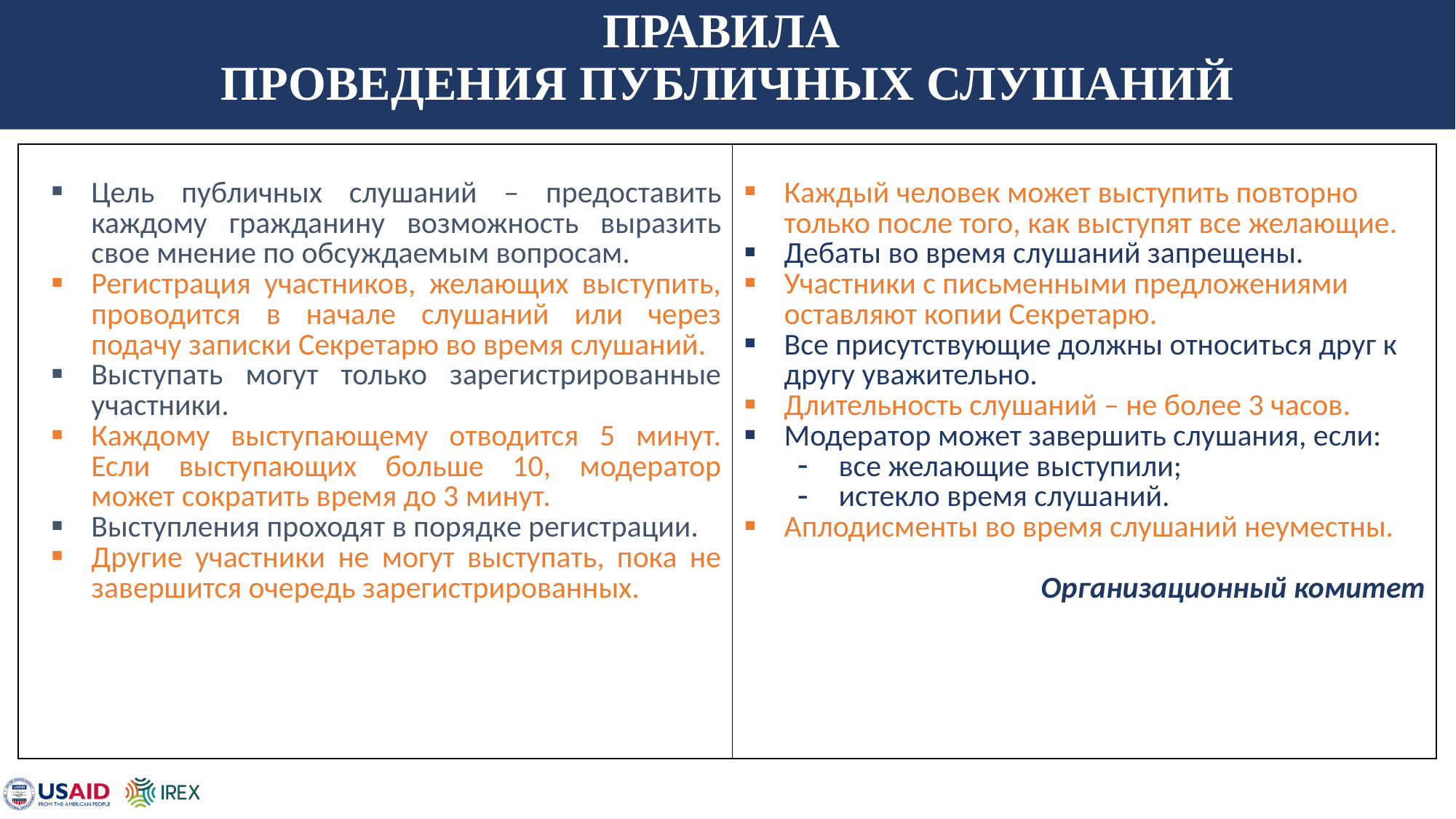

# ПРАВИЛА ПРОВЕДЕНИЯ ПУБЛИЧНЫХ СЛУШАНИЙ
| Цель публичных слушаний – предоставить каждому гражданину возможность выразить свое мнение по обсуждаемым вопросам. Регистрация участников, желающих выступить, проводится в начале слушаний или через подачу записки Секретарю во время слушаний. Выступать могут только зарегистрированные участники. Каждому выступающему отводится 5 минут. Если выступающих больше 10, модератор может сократить время до 3 минут. Выступления проходят в порядке регистрации. Другие участники не могут выступать, пока не завершится очередь зарегистрированных. | Каждый человек может выступить повторно только после того, как выступят все желающие. Дебаты во время слушаний запрещены. Участники с письменными предложениями оставляют копии Секретарю. Все присутствующие должны относиться друг к другу уважительно. Длительность слушаний – не более 3 часов. Модератор может завершить слушания, если: все желающие выступили; истекло время слушаний. Аплодисменты во время слушаний неуместны. Организационный комитет |
| --- | --- |